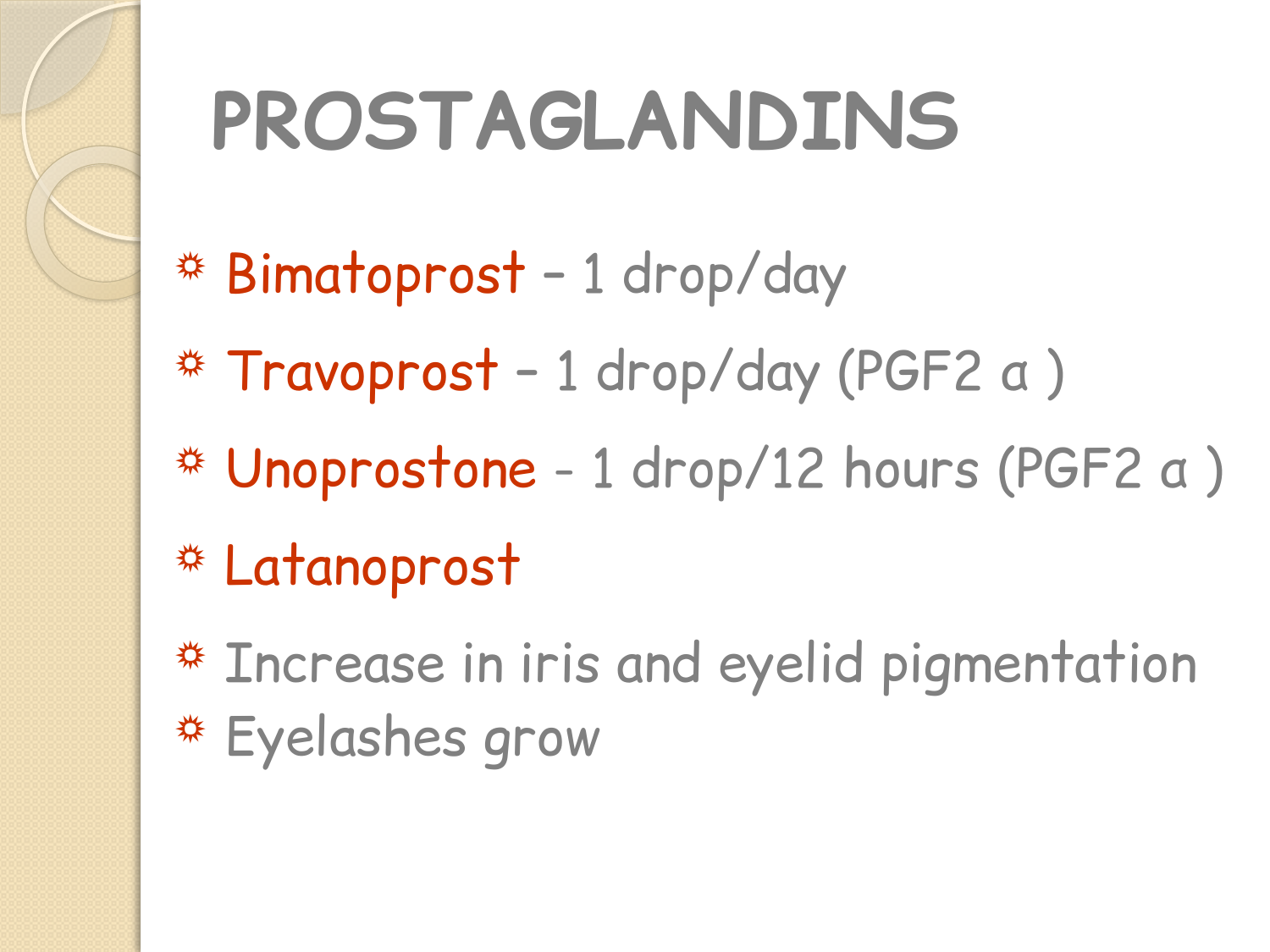

# PROSTAGLANDINS

 Bimatoprost – 1 drop/day

 Travoprost – 1 drop/day (PGF2 α )

 Unoprostone - 1 drop/12 hours (PGF2 α )

 Latanoprost

 Increase in iris and eyelid pigmentation
 Eyelashes grow